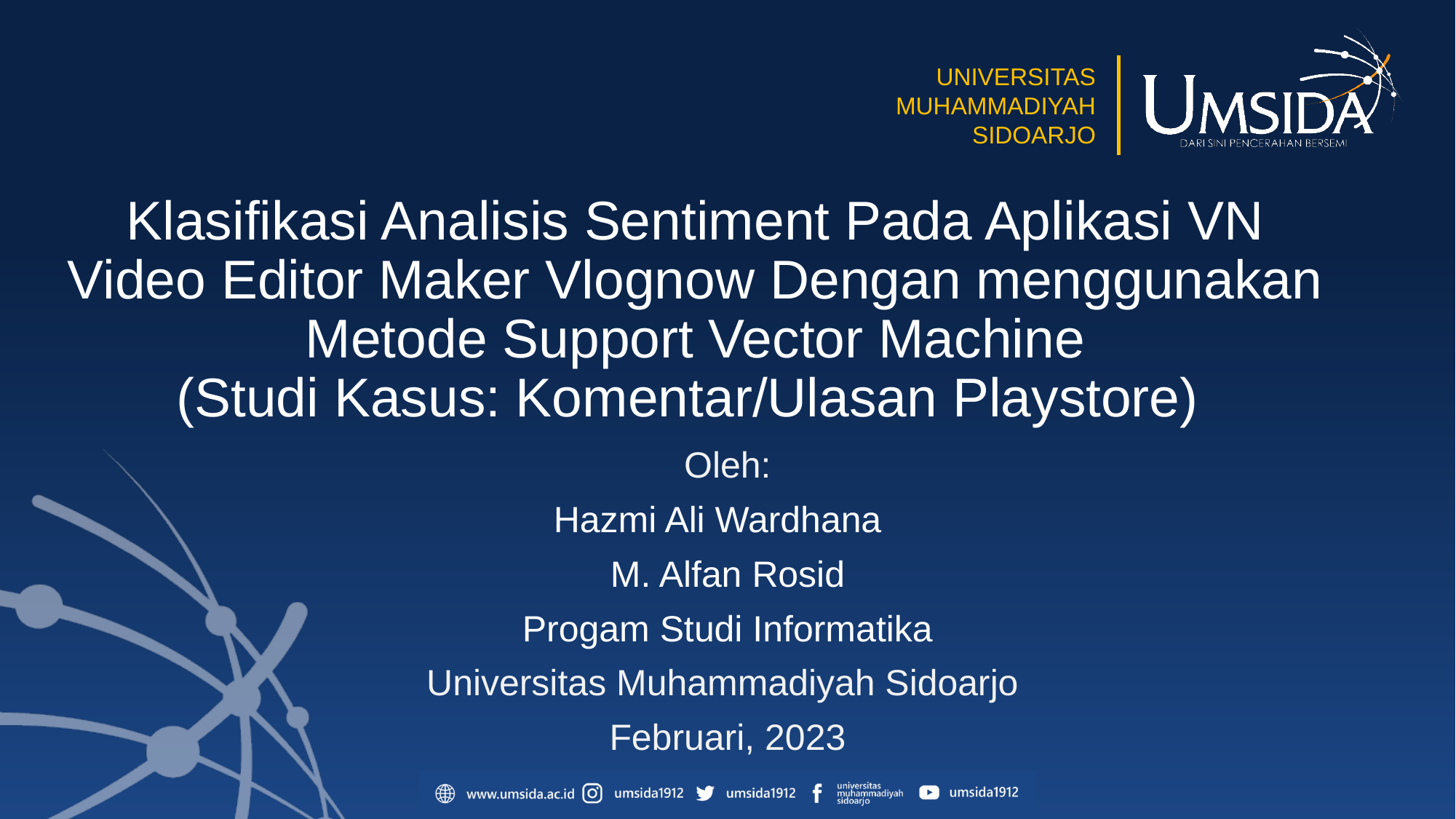

# Klasifikasi Analisis Sentiment Pada Aplikasi VN Video Editor Maker Vlognow Dengan menggunakan Metode Support Vector Machine (Studi Kasus: Komentar/Ulasan Playstore)
Oleh:
Hazmi Ali Wardhana
M. Alfan Rosid
Progam Studi Informatika
Universitas Muhammadiyah Sidoarjo
Februari, 2023